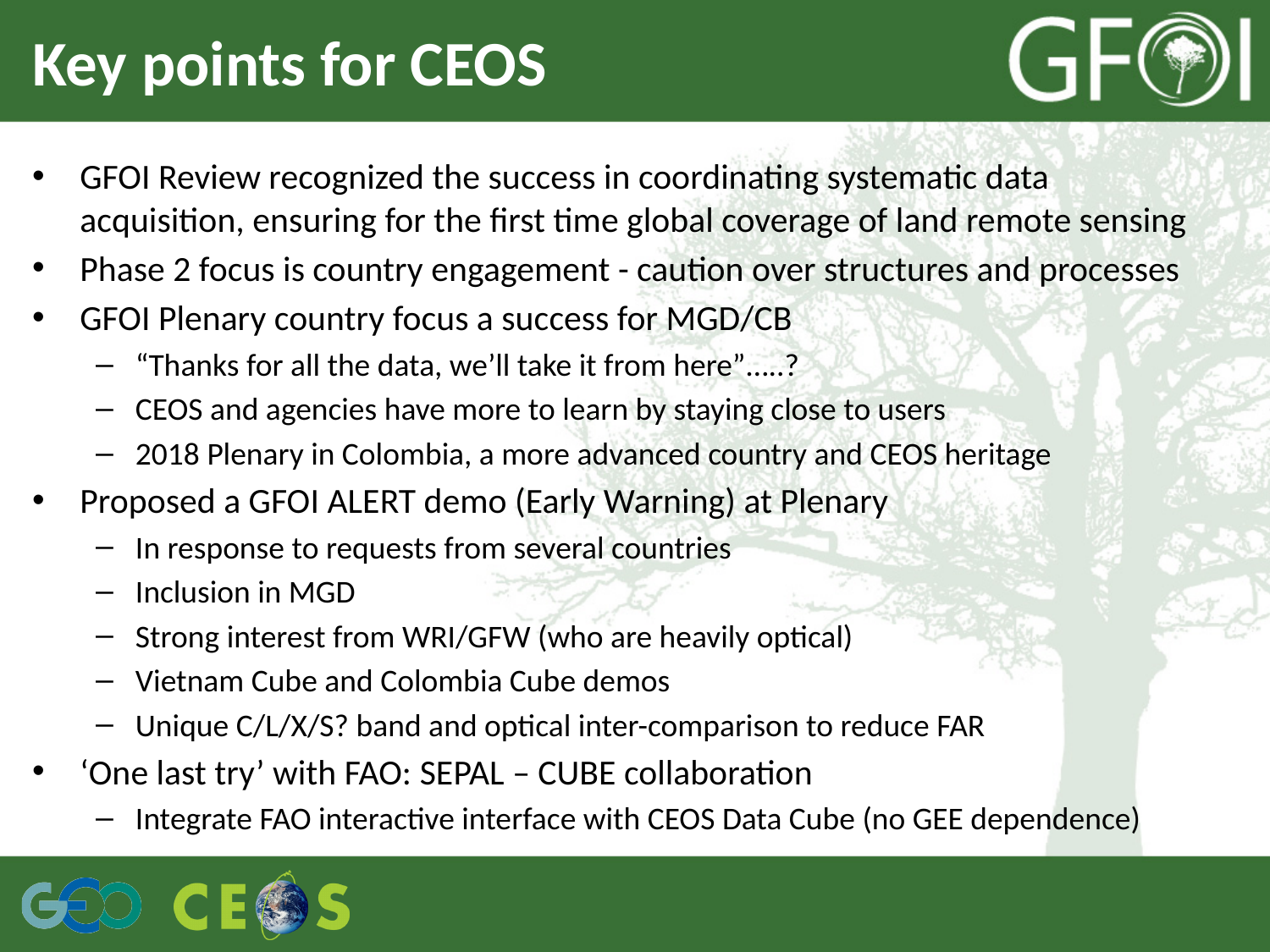

# Key points for CEOS
GFOI Review recognized the success in coordinating systematic data acquisition, ensuring for the first time global coverage of land remote sensing
Phase 2 focus is country engagement - caution over structures and processes
GFOI Plenary country focus a success for MGD/CB
“Thanks for all the data, we’ll take it from here”…..?
CEOS and agencies have more to learn by staying close to users
2018 Plenary in Colombia, a more advanced country and CEOS heritage
Proposed a GFOI ALERT demo (Early Warning) at Plenary
In response to requests from several countries
Inclusion in MGD
Strong interest from WRI/GFW (who are heavily optical)
Vietnam Cube and Colombia Cube demos
Unique C/L/X/S? band and optical inter-comparison to reduce FAR
‘One last try’ with FAO: SEPAL – CUBE collaboration
Integrate FAO interactive interface with CEOS Data Cube (no GEE dependence)